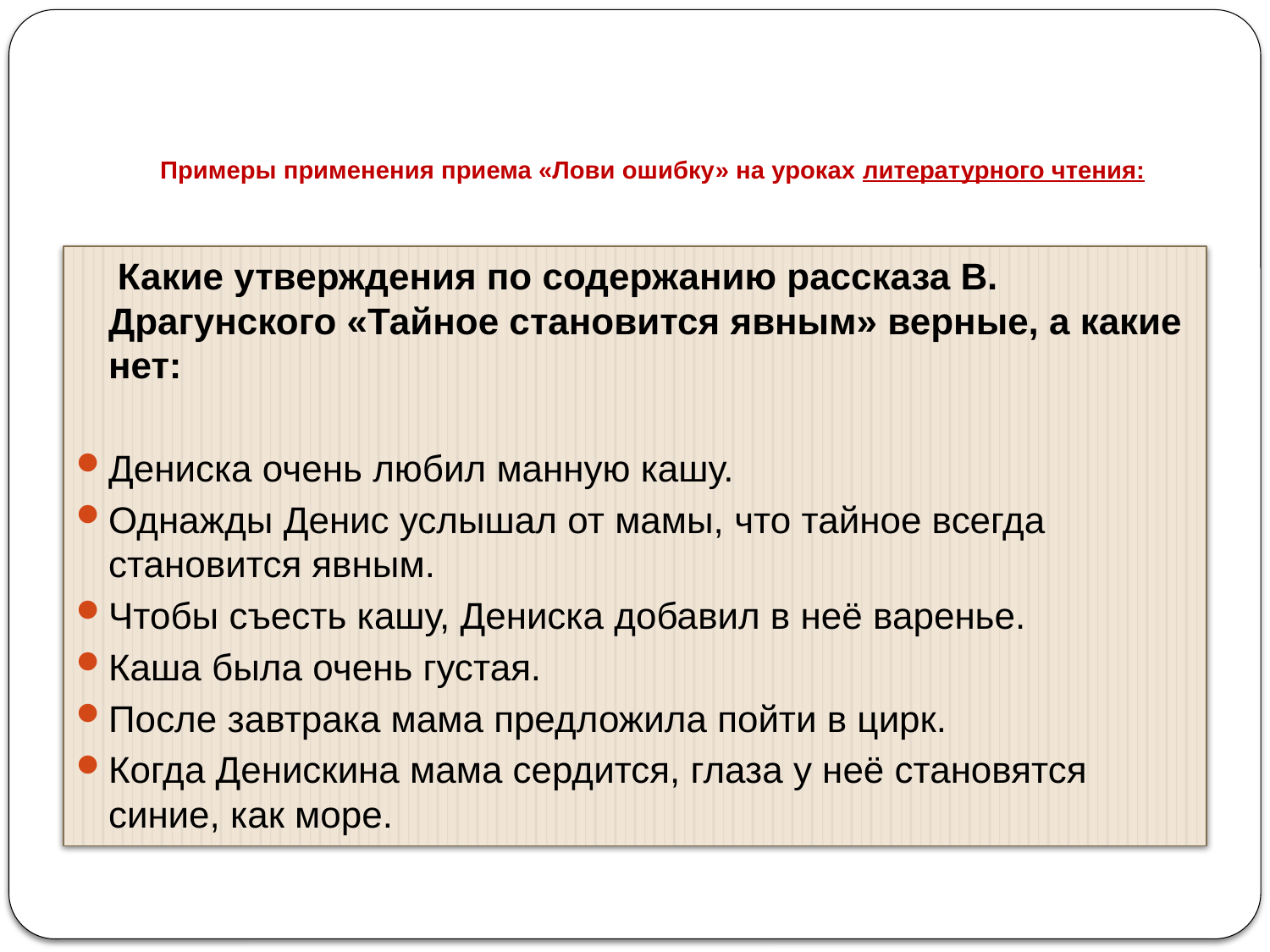

# Примеры применения приема «Лови ошибку» на уроках литературного чтения:
    Какие утверждения по содержанию рассказа В. Драгунского «Тайное становится явным» верные, а какие нет:

Дениска очень любил манную кашу.
Однажды Денис услышал от мамы, что тайное всегда становится явным.
Чтобы съесть кашу, Дениска добавил в неё варенье.
Каша была очень густая.
После завтрака мама предложила пойти в цирк.
Когда Денискина мама сердится, глаза у неё становятся синие, как море.